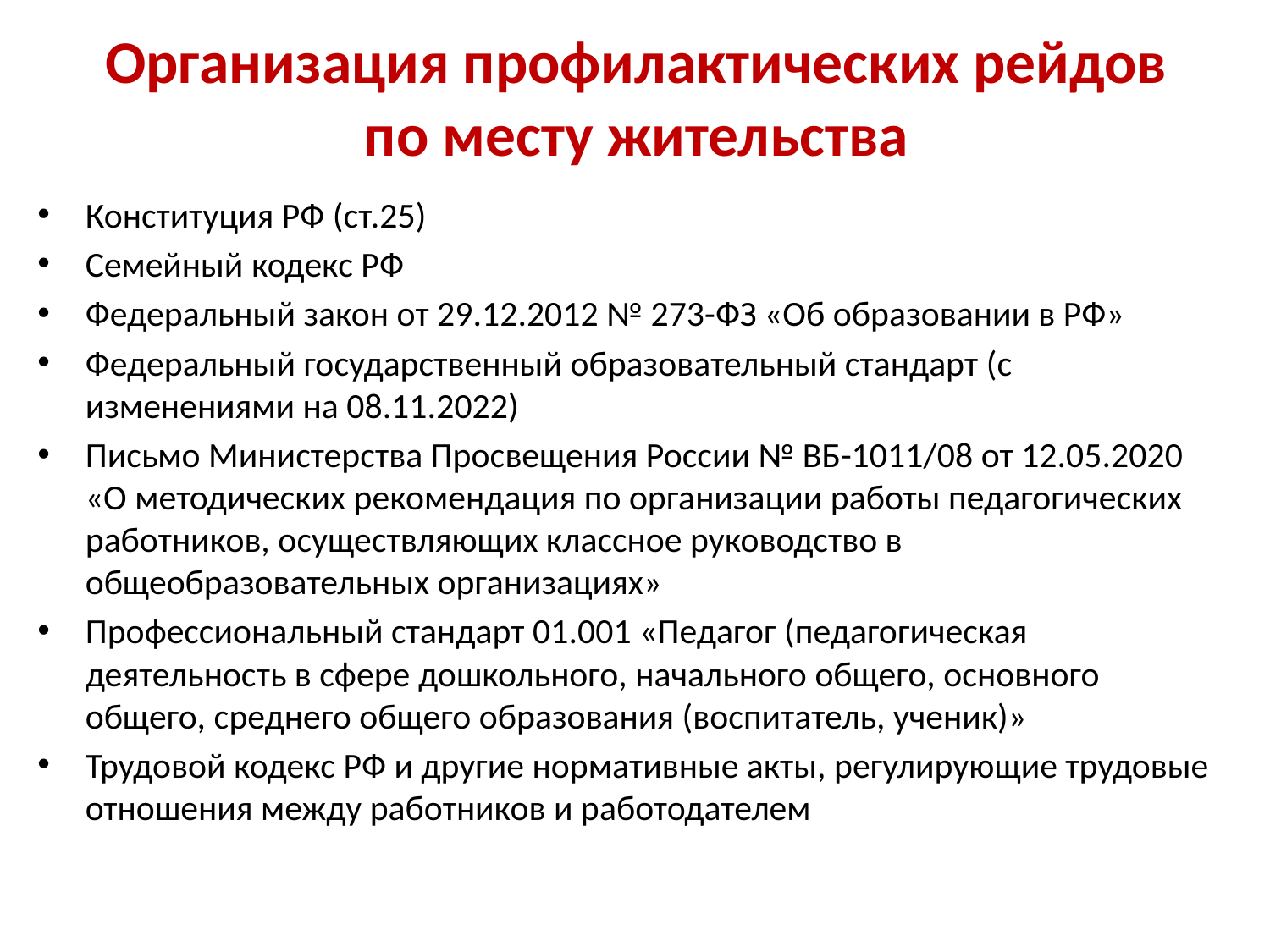

# Организация профилактических рейдов по месту жительства
Конституция РФ (ст.25)
Семейный кодекс РФ
Федеральный закон от 29.12.2012 № 273-ФЗ «Об образовании в РФ»
Федеральный государственный образовательный стандарт (с изменениями на 08.11.2022)
Письмо Министерства Просвещения России № ВБ-1011/08 от 12.05.2020 «О методических рекомендация по организации работы педагогических работников, осуществляющих классное руководство в общеобразовательных организациях»
Профессиональный стандарт 01.001 «Педагог (педагогическая деятельность в сфере дошкольного, начального общего, основного общего, среднего общего образования (воспитатель, ученик)»
Трудовой кодекс РФ и другие нормативные акты, регулирующие трудовые отношения между работников и работодателем